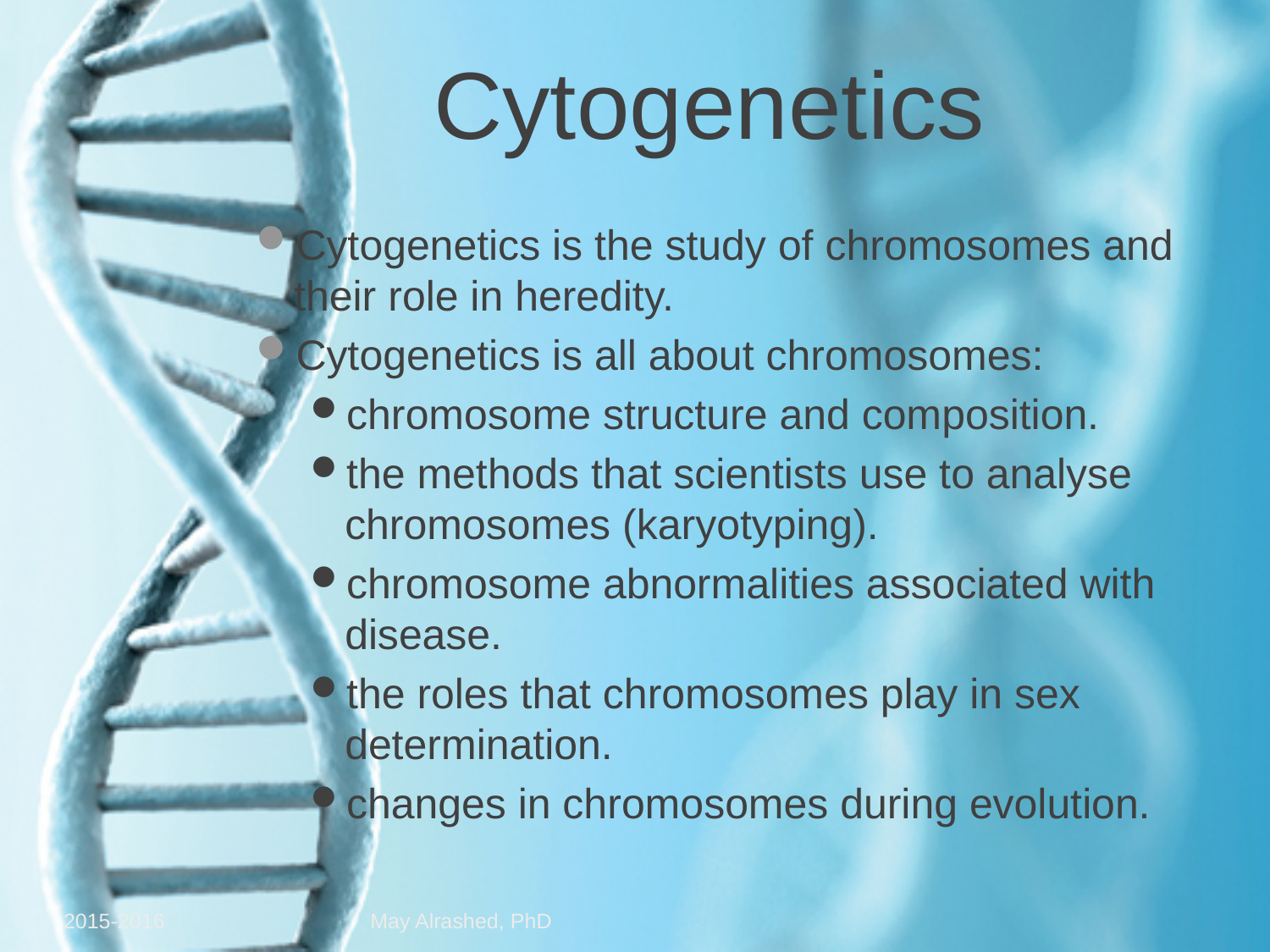

# Cytogenetics
Cytogenetics is the study of chromosomes and their role in heredity.
Cytogenetics is all about chromosomes:
chromosome structure and composition.
the methods that scientists use to analyse chromosomes (karyotyping).
chromosome abnormalities associated with disease.
the roles that chromosomes play in sex determination.
changes in chromosomes during evolution.

2015-2016
May Alrashed, PhD